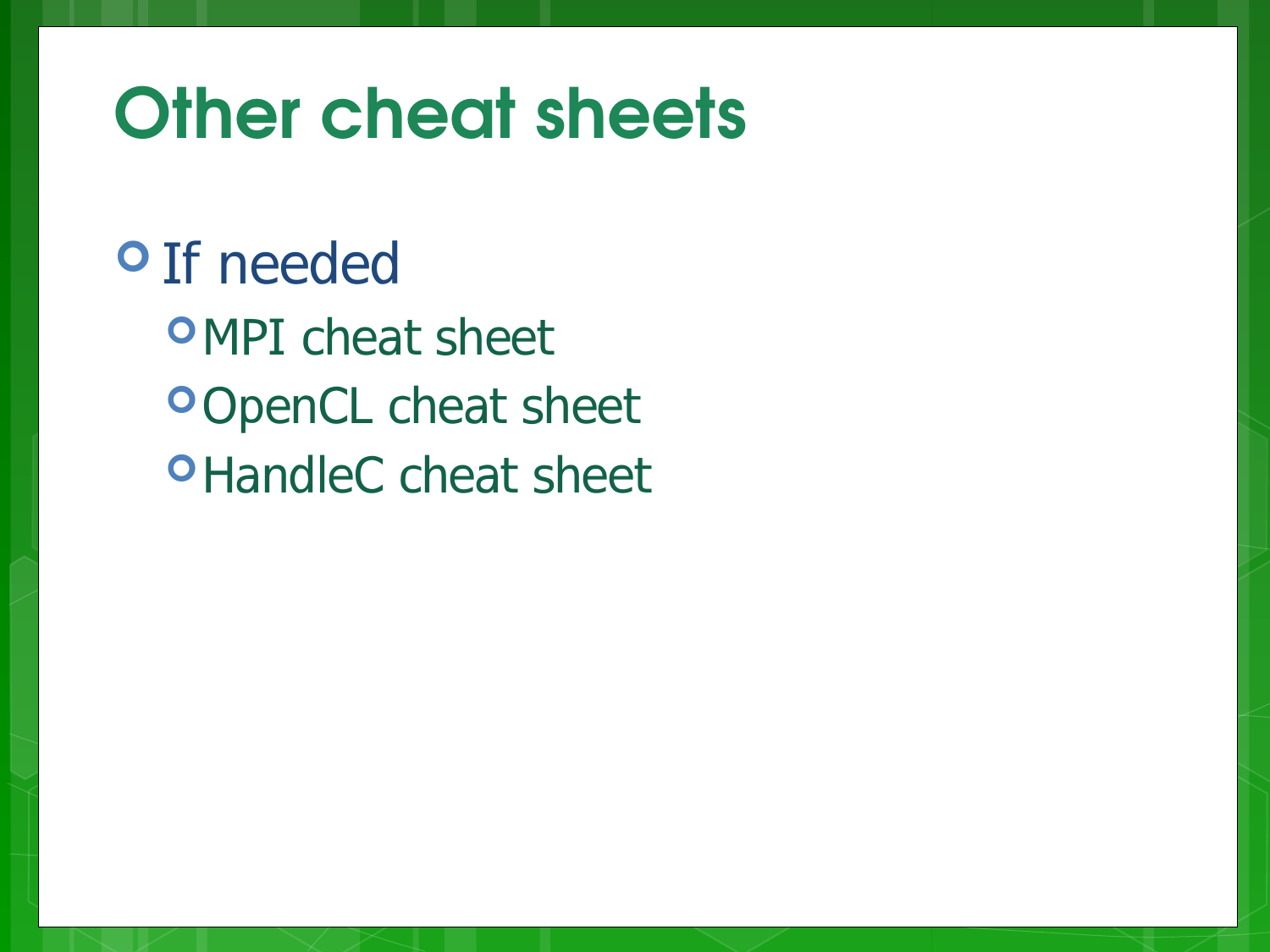

# Other cheat sheets
If needed
MPI cheat sheet
OpenCL cheat sheet
HandleC cheat sheet